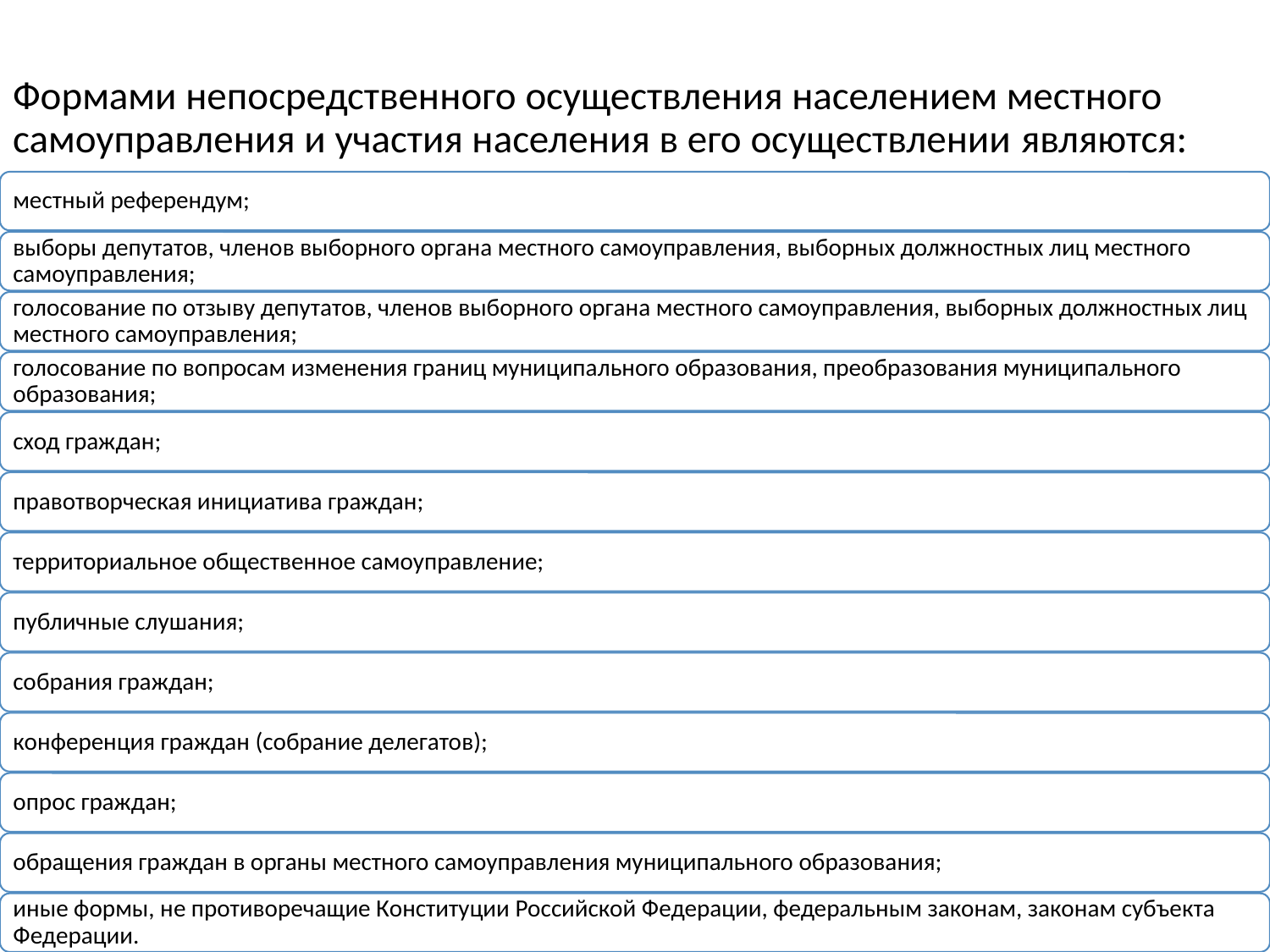

# Формами непосредственного осуществления населением местного самоуправления и участия населения в его осуществлении являются:
местный референдум;
выборы депутатов, членов выборного органа местного самоуправления, выборных должностных лиц местного самоуправления;
голосование по отзыву депутатов, членов выборного органа местного самоуправления, выборных должностных лиц местного самоуправления;
голосование по вопросам изменения границ муниципального образования, преобразования муниципального образования;
сход граждан;
правотворческая инициатива граждан;
территориальное общественное самоуправление;
публичные слушания;
собрания граждан;
конференция граждан (собрание делегатов);
опрос граждан;
обращения граждан в органы местного самоуправления муниципального образования;
иные формы, не противоречащие Конституции Российской Федерации, федеральным законам, законам субъекта Федерации.